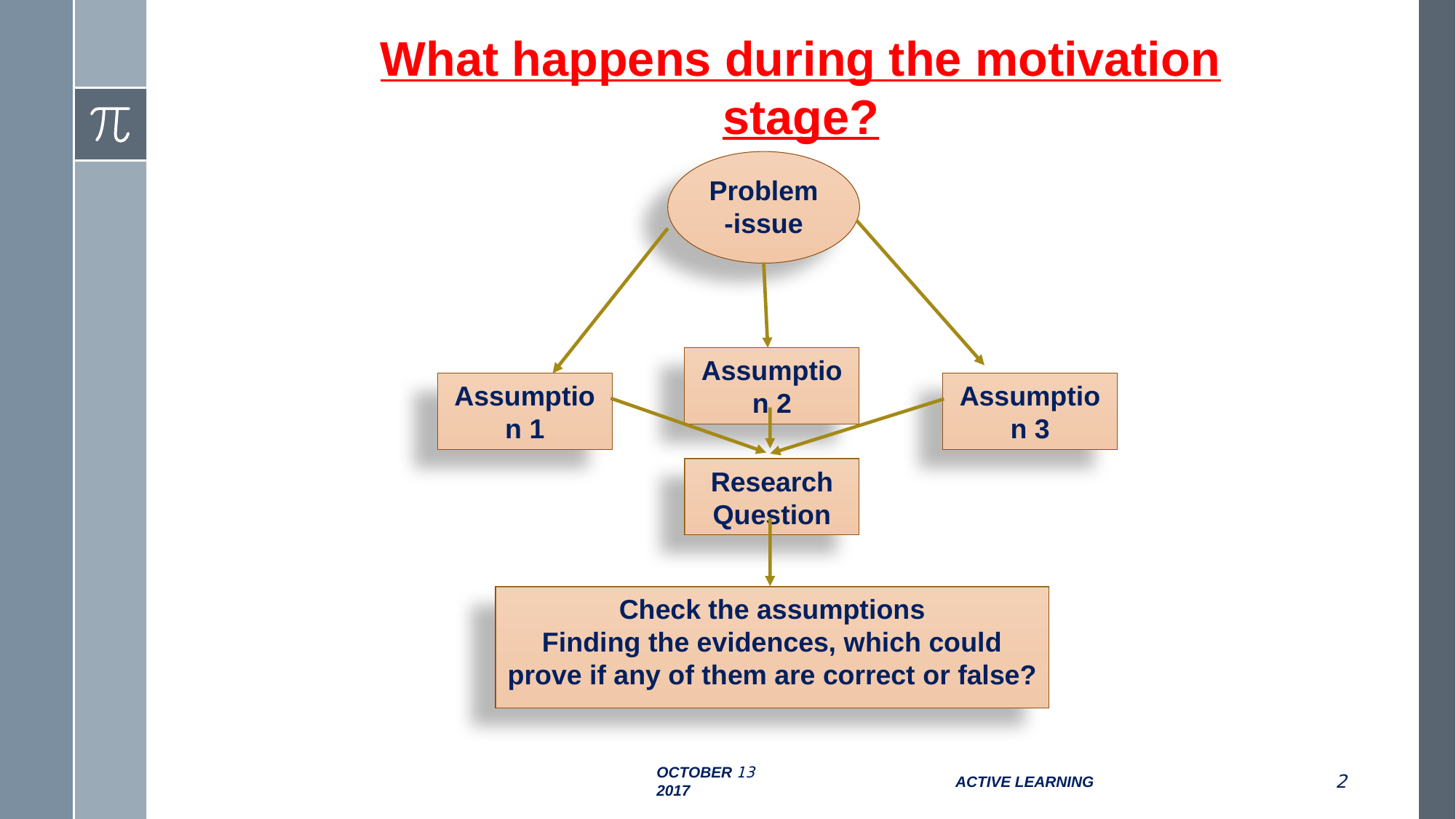

What happens during the motivation stage?
Problem-issue

Assumption 2
Assumption 1
Assumption 3

Research Question

Check the assumptions
Finding the evidences, which could prove if any of them are correct or false?
Active Learning
2
13 October 2017